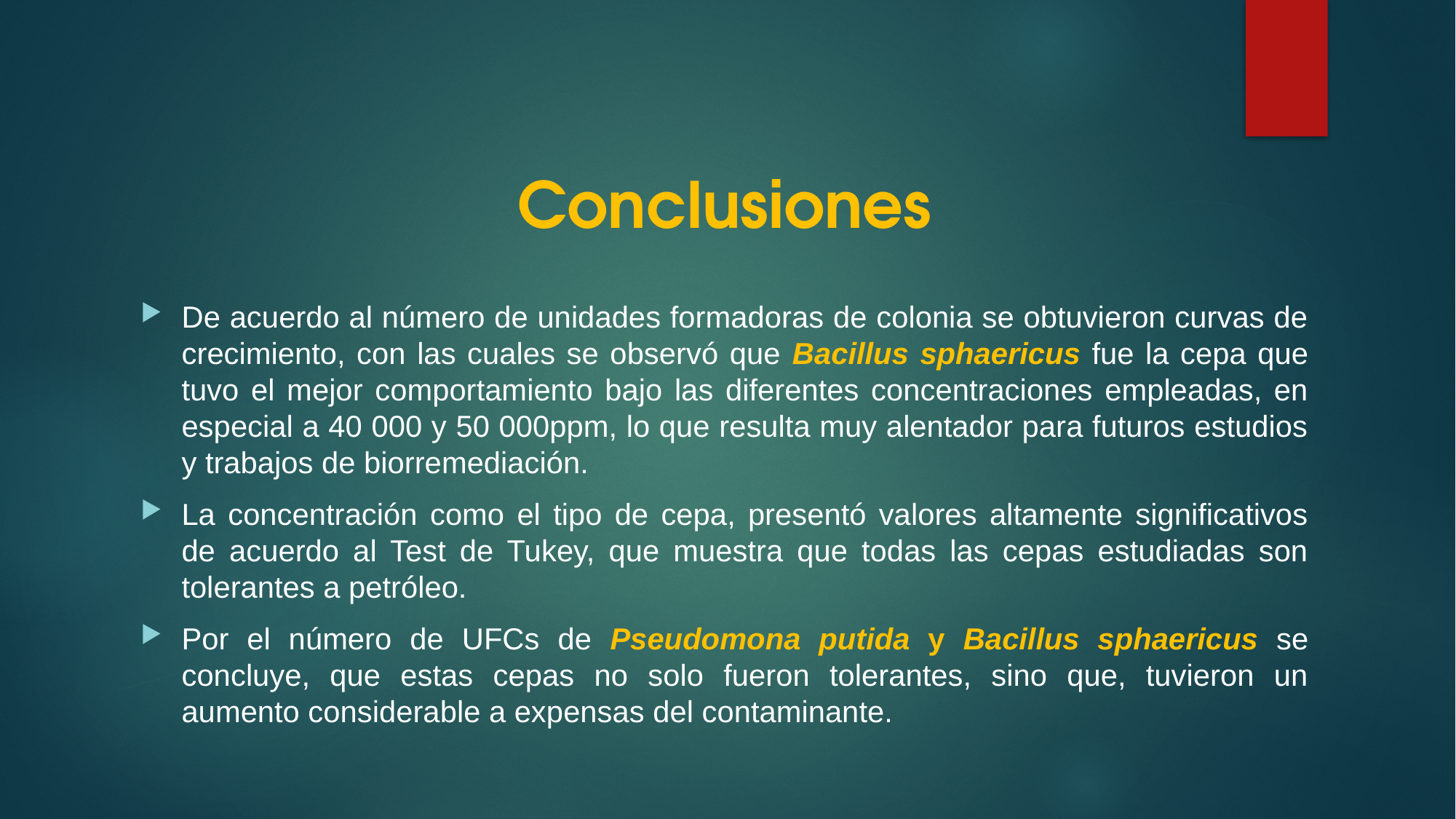

# Conclusiones
De acuerdo al número de unidades formadoras de colonia se obtuvieron curvas de crecimiento, con las cuales se observó que Bacillus sphaericus fue la cepa que tuvo el mejor comportamiento bajo las diferentes concentraciones empleadas, en especial a 40 000 y 50 000ppm, lo que resulta muy alentador para futuros estudios y trabajos de biorremediación.
La concentración como el tipo de cepa, presentó valores altamente significativos de acuerdo al Test de Tukey, que muestra que todas las cepas estudiadas son tolerantes a petróleo.
Por el número de UFCs de Pseudomona putida y Bacillus sphaericus se concluye, que estas cepas no solo fueron tolerantes, sino que, tuvieron un aumento considerable a expensas del contaminante.